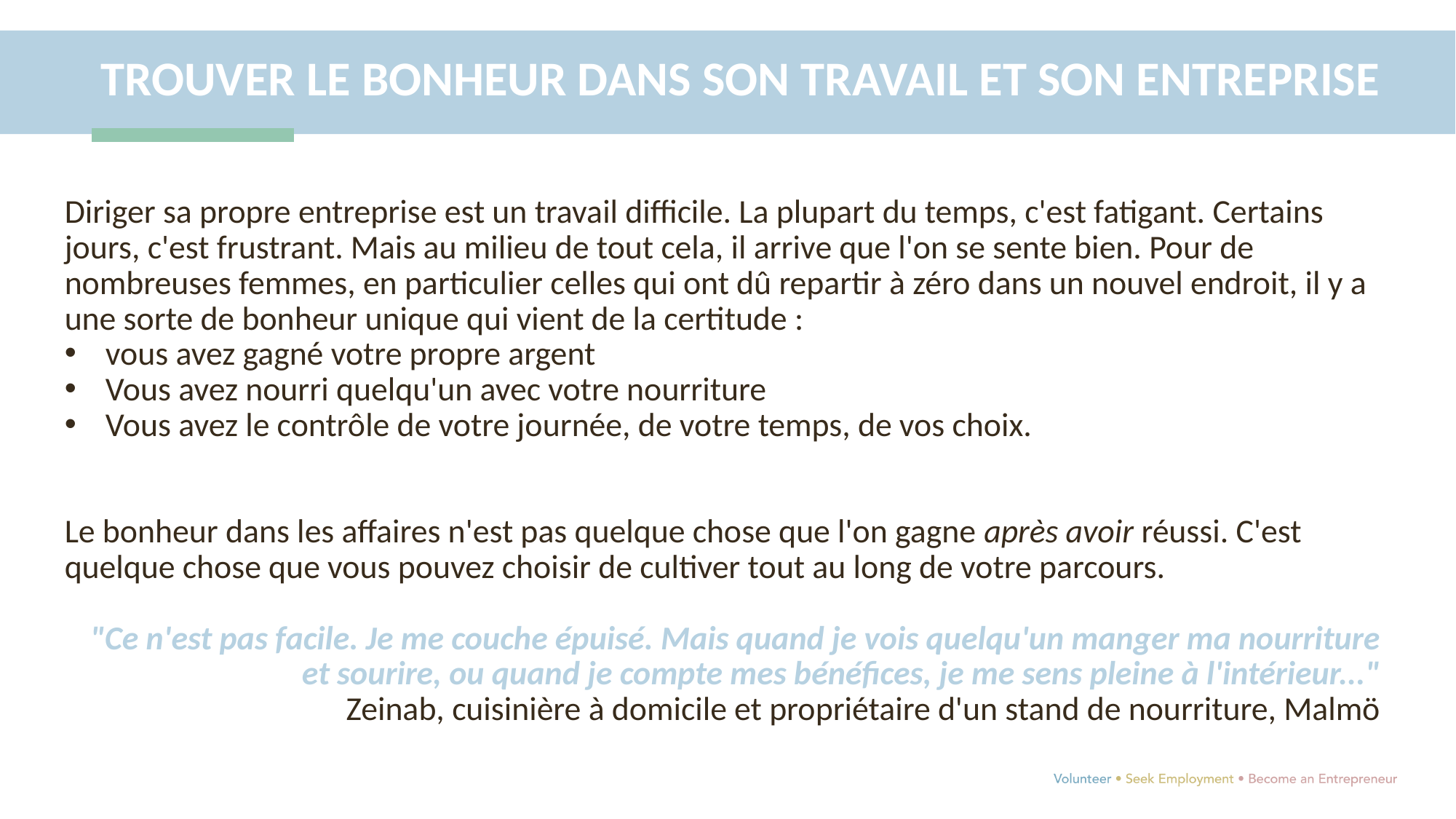

TROUVER LE BONHEUR DANS SON TRAVAIL ET SON ENTREPRISE
Diriger sa propre entreprise est un travail difficile. La plupart du temps, c'est fatigant. Certains jours, c'est frustrant. Mais au milieu de tout cela, il arrive que l'on se sente bien. Pour de nombreuses femmes, en particulier celles qui ont dû repartir à zéro dans un nouvel endroit, il y a une sorte de bonheur unique qui vient de la certitude :
vous avez gagné votre propre argent
Vous avez nourri quelqu'un avec votre nourriture
Vous avez le contrôle de votre journée, de votre temps, de vos choix.

Le bonheur dans les affaires n'est pas quelque chose que l'on gagne après avoir réussi. C'est quelque chose que vous pouvez choisir de cultiver tout au long de votre parcours.

"Ce n'est pas facile. Je me couche épuisé. Mais quand je vois quelqu'un manger ma nourriture et sourire, ou quand je compte mes bénéfices, je me sens pleine à l'intérieur..."
 Zeinab, cuisinière à domicile et propriétaire d'un stand de nourriture, Malmö